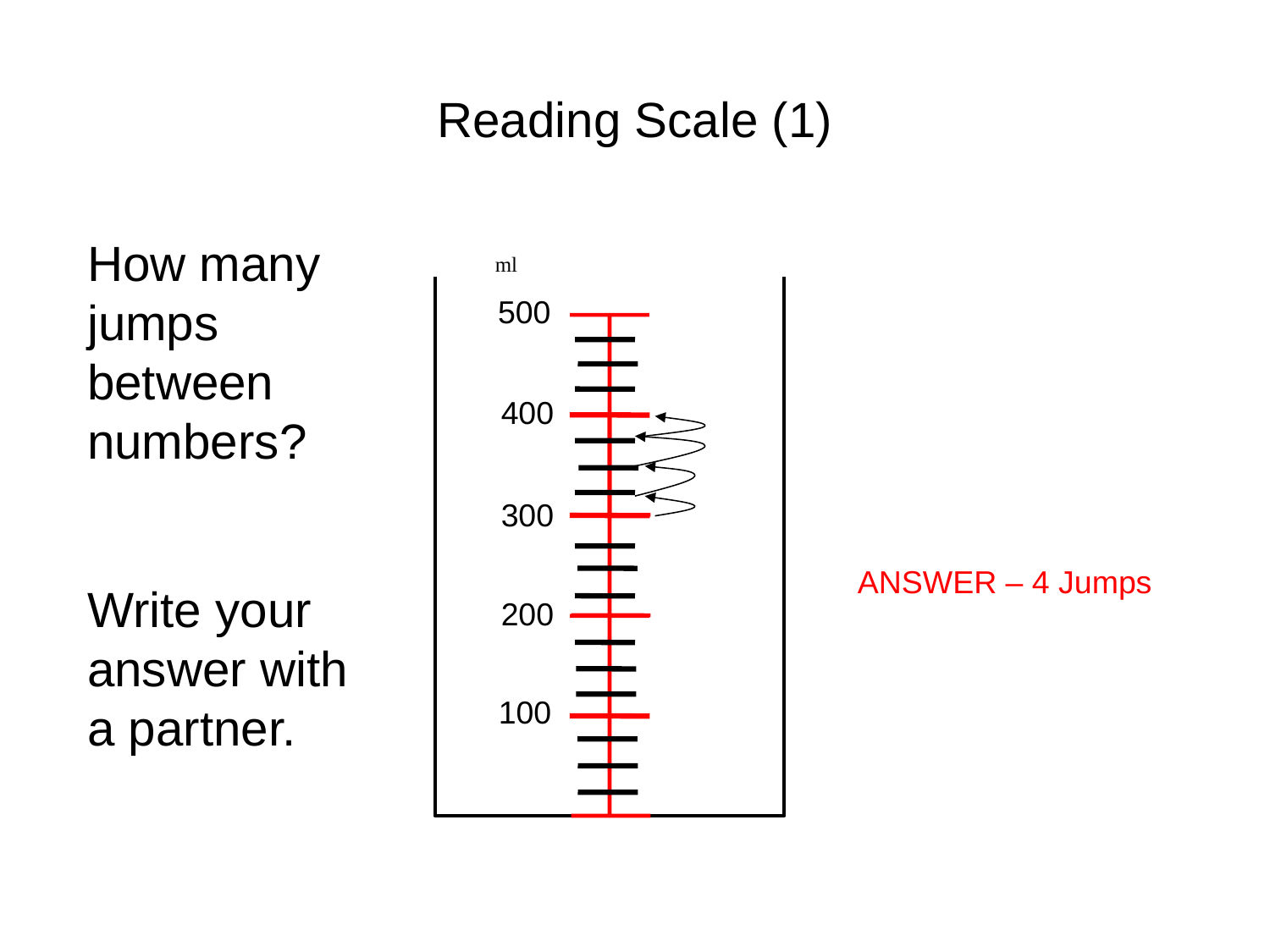

# Reading Scale (1)
How many jumps between numbers?

Write your answer with a partner.
ml

500

400

300

200

100

ANSWER – 4 Jumps